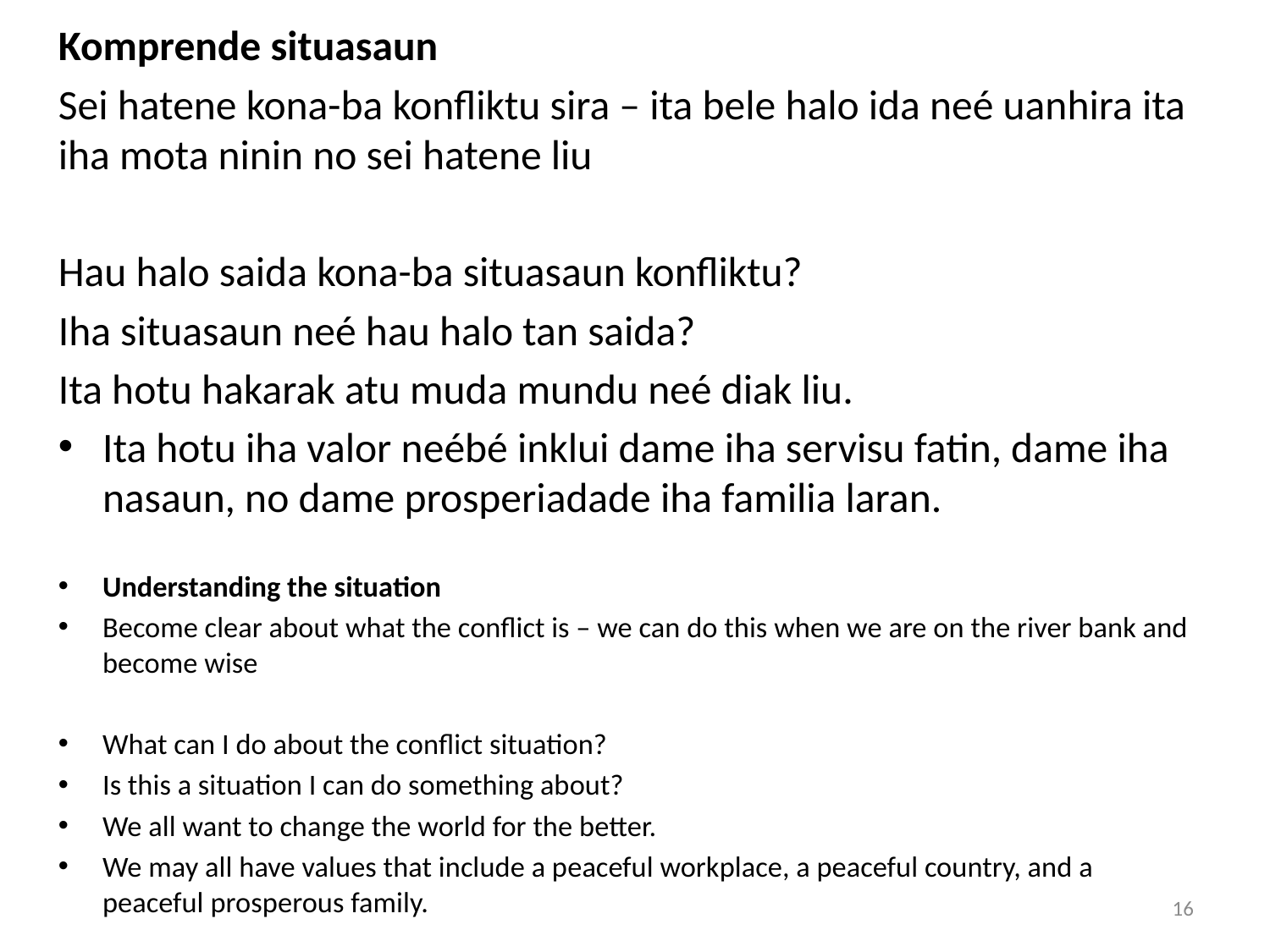

Komprende situasaun
Sei hatene kona-ba konfliktu sira – ita bele halo ida neé uanhira ita iha mota ninin no sei hatene liu

Hau halo saida kona-ba situasaun konfliktu?
Iha situasaun neé hau halo tan saida?
Ita hotu hakarak atu muda mundu neé diak liu.
Ita hotu iha valor neébé inklui dame iha servisu fatin, dame iha nasaun, no dame prosperiadade iha familia laran.

Understanding the situation
Become clear about what the conflict is – we can do this when we are on the river bank and become wise

What can I do about the conflict situation?
Is this a situation I can do something about?
We all want to change the world for the better.
We may all have values that include a peaceful workplace, a peaceful country, and a peaceful prosperous family.

16